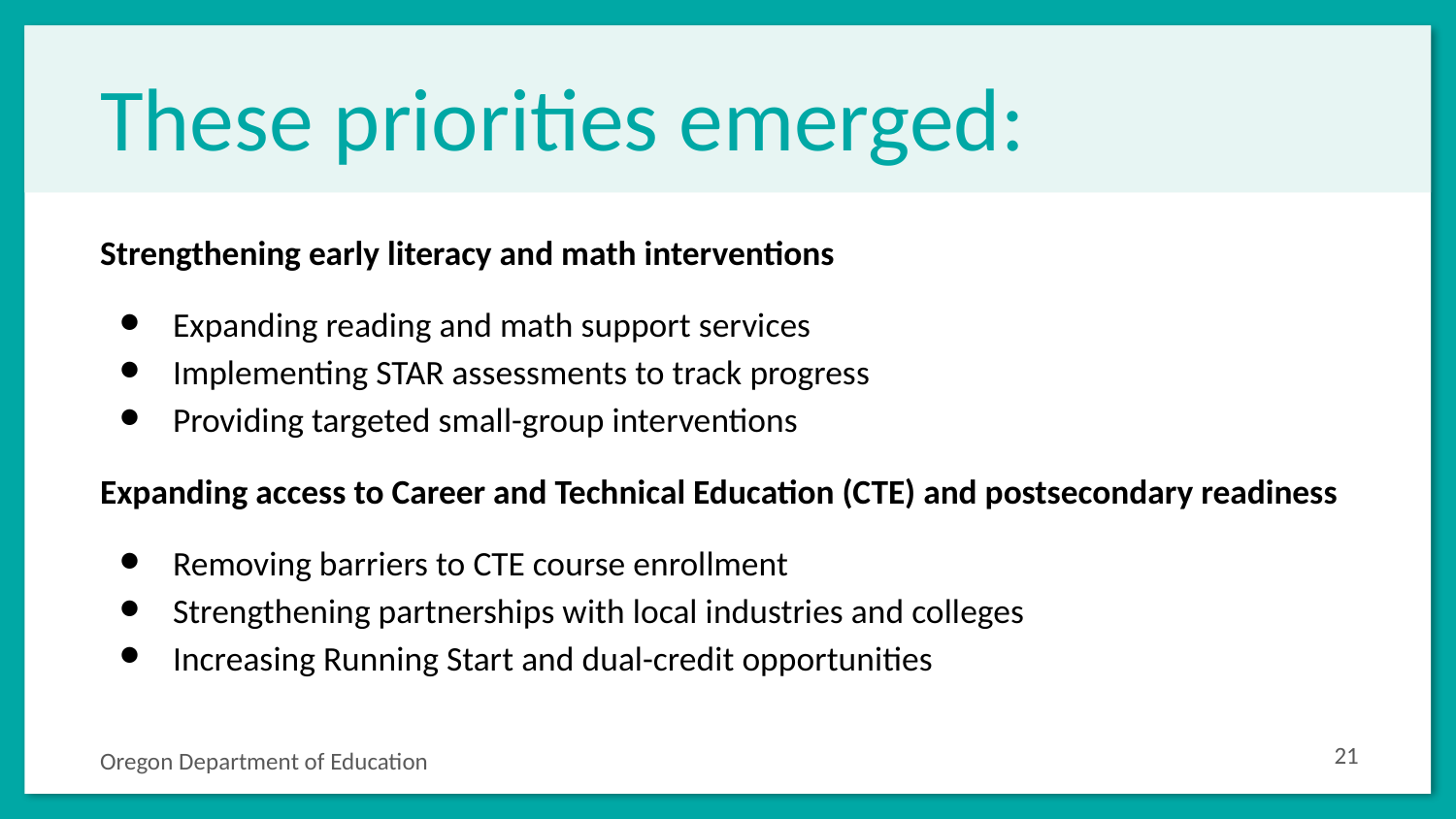

# These priorities emerged:
Strengthening early literacy and math interventions
Expanding reading and math support services
Implementing STAR assessments to track progress
Providing targeted small-group interventions
Expanding access to Career and Technical Education (CTE) and postsecondary readiness
Removing barriers to CTE course enrollment
Strengthening partnerships with local industries and colleges
Increasing Running Start and dual-credit opportunities

21